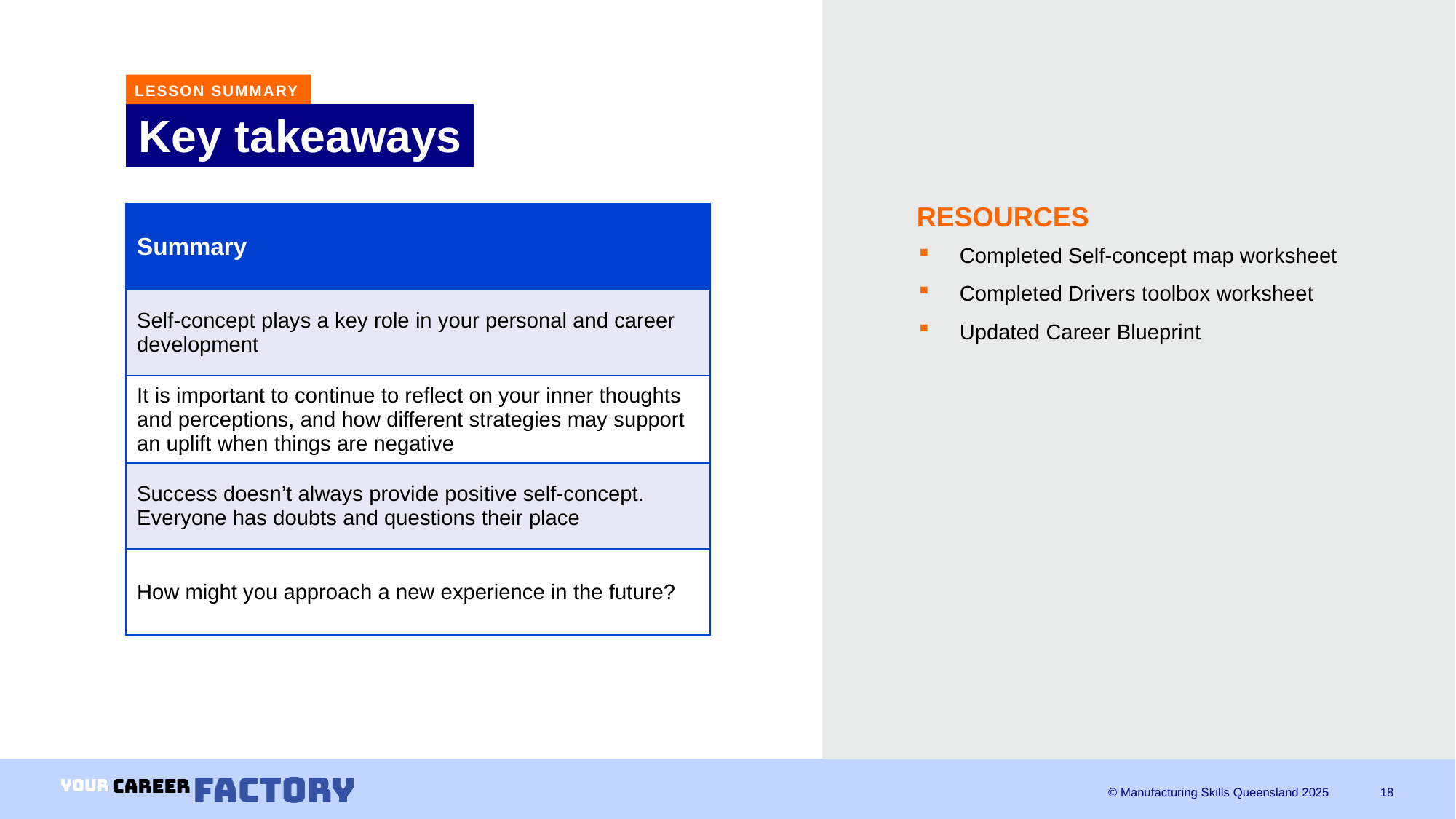

LESSON SUMMARY
# Key takeaways
RESOURCES
| Summary |
| --- |
| Self-concept plays a key role in your personal and career development |
| It is important to continue to reflect on your inner thoughts and perceptions, and how different strategies may support an uplift when things are negative |
| Success doesn’t always provide positive self-concept. Everyone has doubts and questions their place |
| How might you approach a new experience in the future? |
Completed Self-concept map worksheet
Completed Drivers toolbox worksheet
Updated Career Blueprint